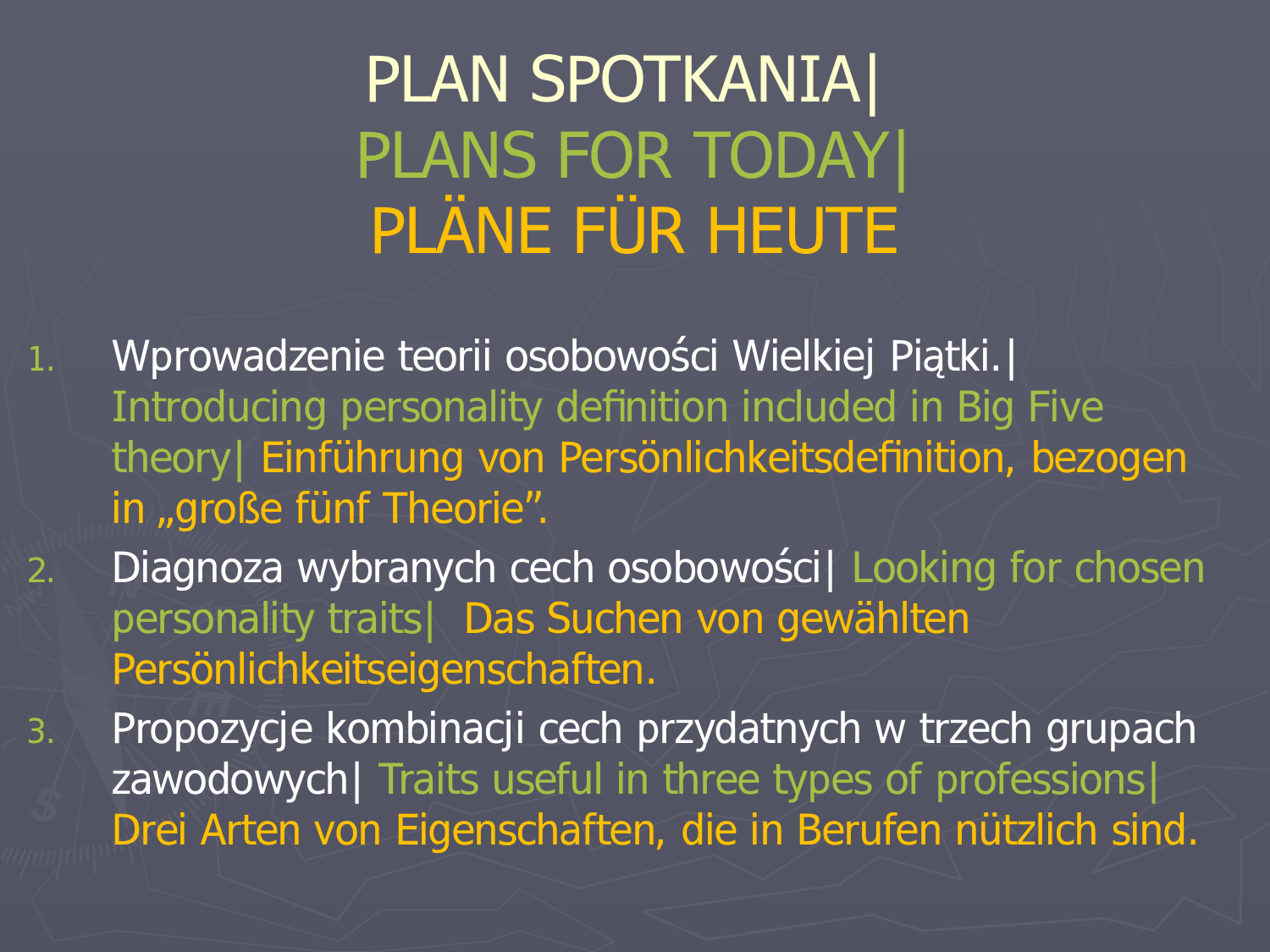

# PLAN SPOTKANIA| PLANS FOR TODAY| PLÄNE FÜR HEUTE
Wprowadzenie teorii osobowości Wielkiej Piątki.| Introducing personality definition included in Big Five theory| Einführung von Persönlichkeitsdefinition, bezogen in „große fünf Theorie”.
Diagnoza wybranych cech osobowości| Looking for chosen personality traits|  Das Suchen von gewählten Persönlichkeitseigenschaften.
Propozycje kombinacji cech przydatnych w trzech grupach zawodowych| Traits useful in three types of professions| Drei Arten von Eigenschaften, die in Berufen nützlich sind.